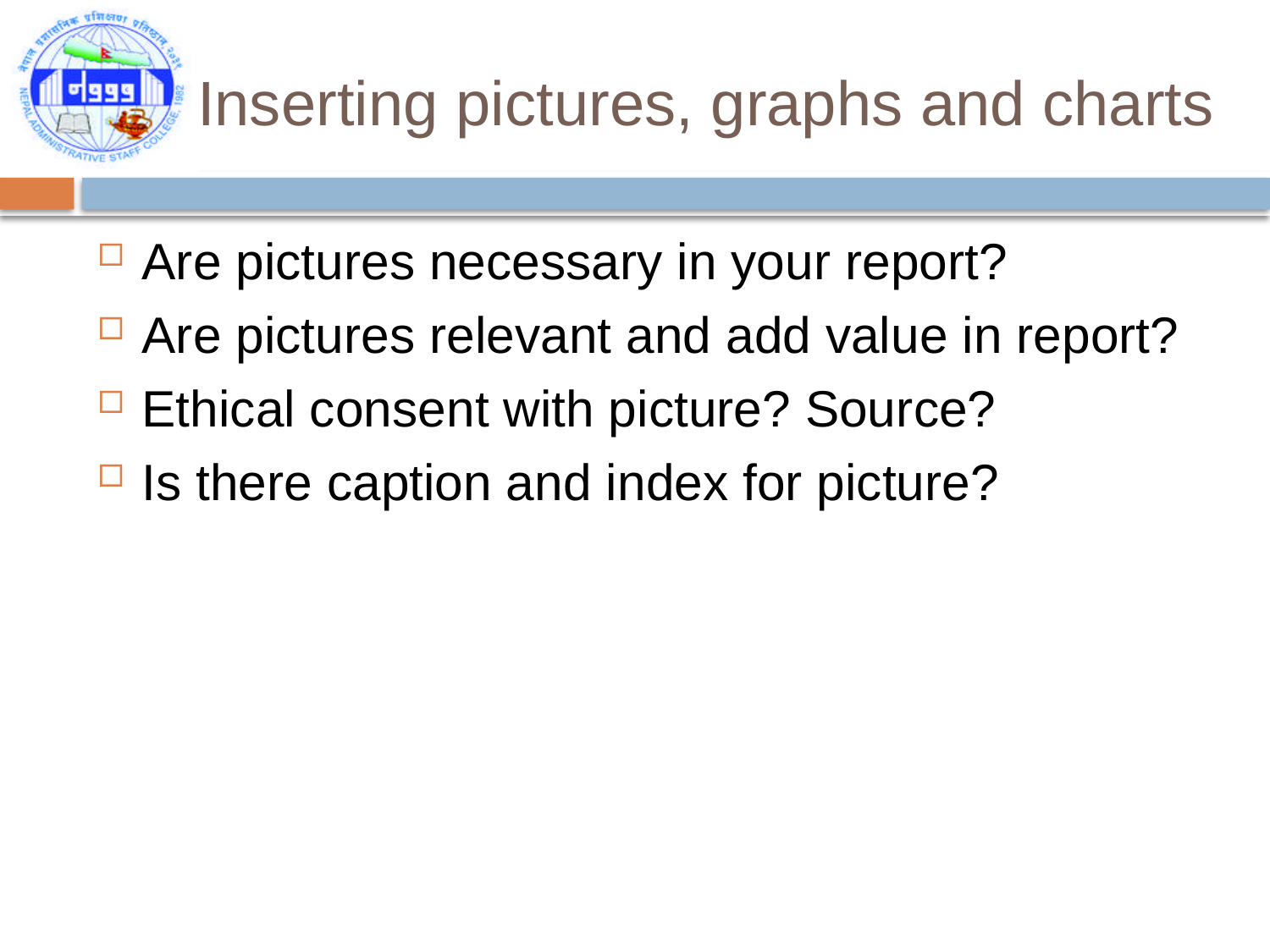

# Inserting pictures, graphs and charts
Are pictures necessary in your report?
Are pictures relevant and add value in report?
Ethical consent with picture? Source?
Is there caption and index for picture?